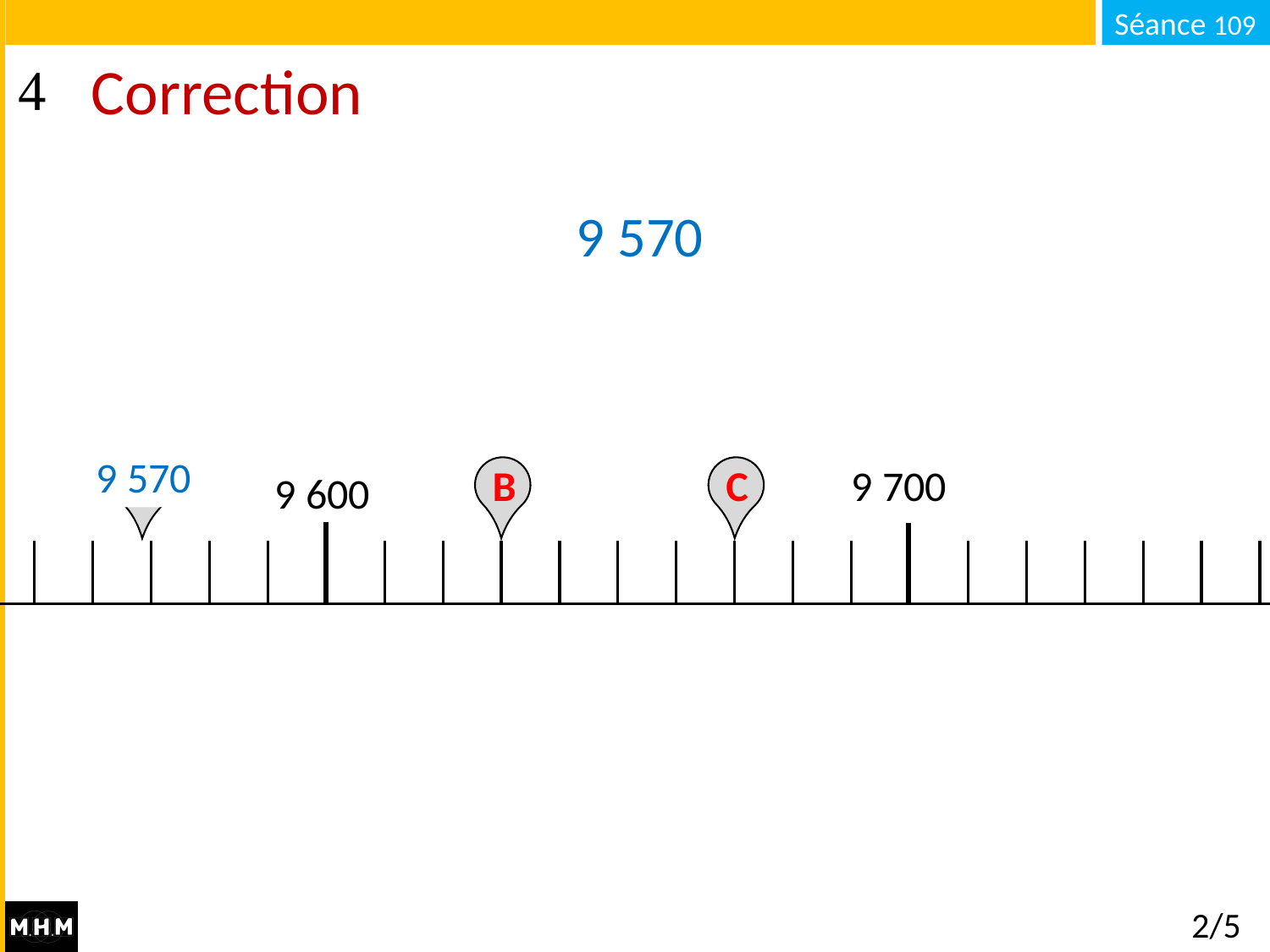

# Correction
9 570
9 570
B
C
9 700
A

 9 600
2/5